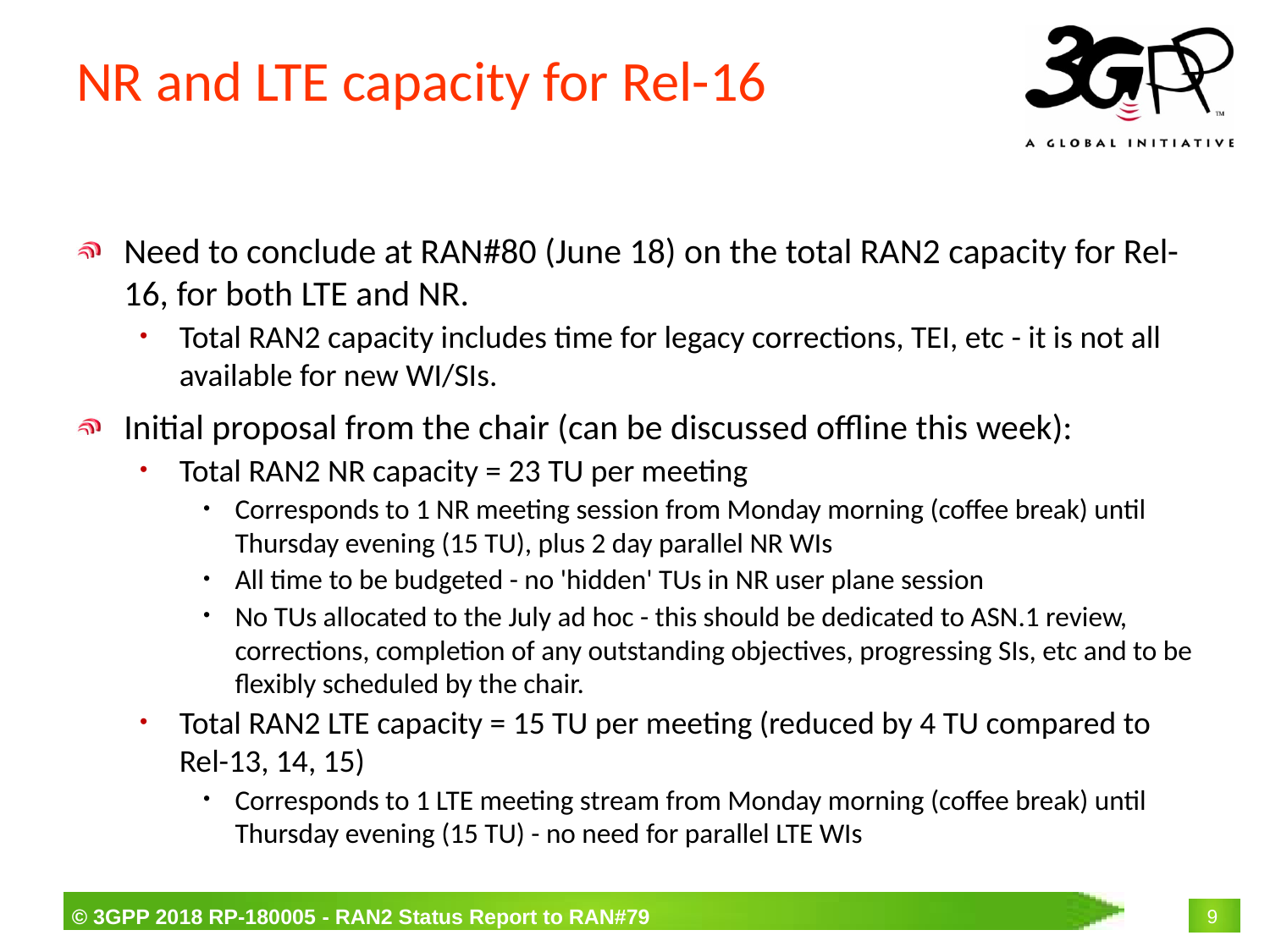

# NR and LTE capacity for Rel-16
Need to conclude at RAN#80 (June 18) on the total RAN2 capacity for Rel-16, for both LTE and NR.
Total RAN2 capacity includes time for legacy corrections, TEI, etc - it is not all available for new WI/SIs.
Initial proposal from the chair (can be discussed offline this week):
Total RAN2 NR capacity = 23 TU per meeting
Corresponds to 1 NR meeting session from Monday morning (coffee break) until Thursday evening (15 TU), plus 2 day parallel NR WIs
All time to be budgeted - no 'hidden' TUs in NR user plane session
No TUs allocated to the July ad hoc - this should be dedicated to ASN.1 review, corrections, completion of any outstanding objectives, progressing SIs, etc and to be flexibly scheduled by the chair.
Total RAN2 LTE capacity = 15 TU per meeting (reduced by 4 TU compared to Rel-13, 14, 15)
Corresponds to 1 LTE meeting stream from Monday morning (coffee break) until Thursday evening (15 TU) - no need for parallel LTE WIs